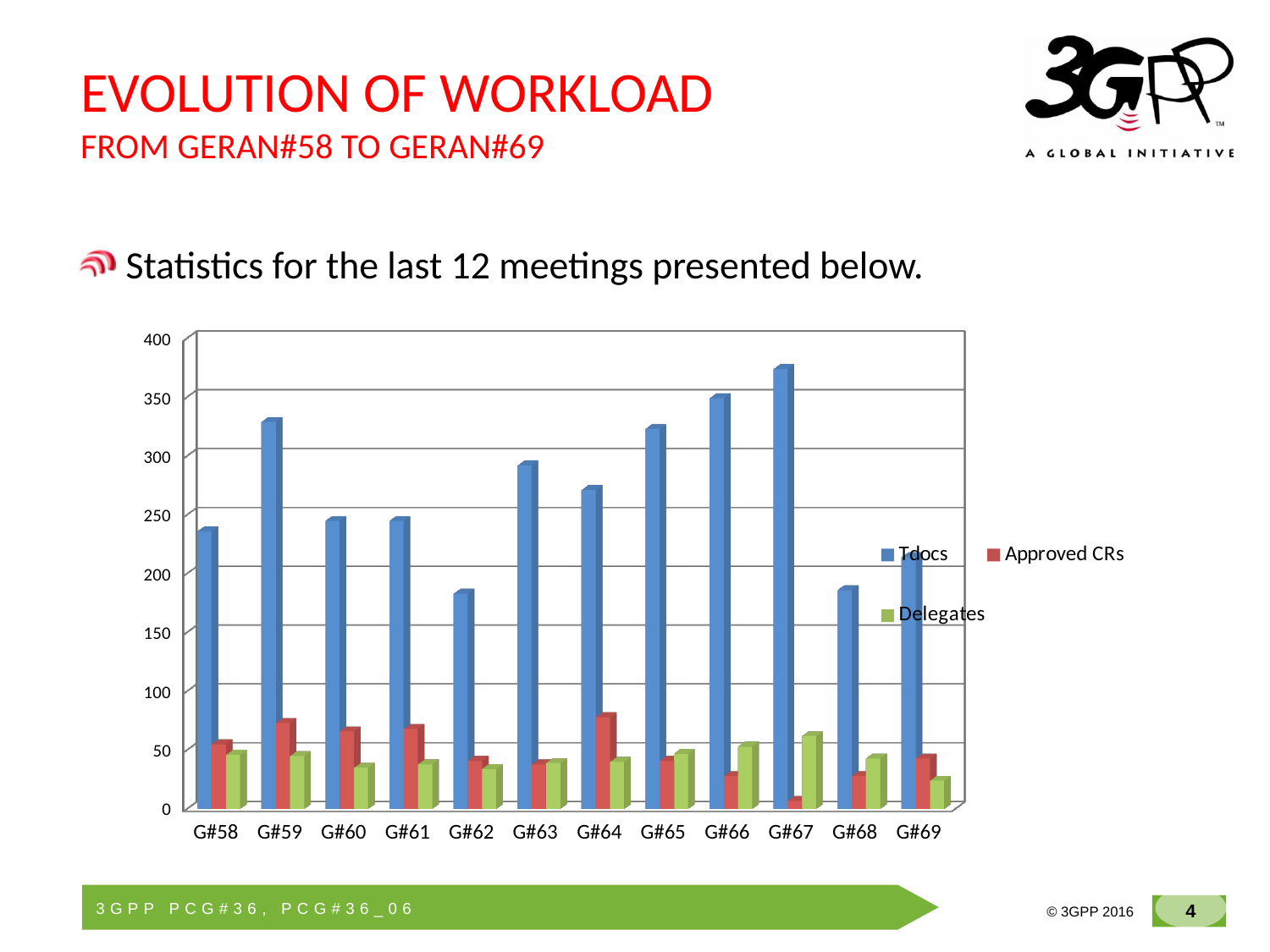

# EVOLUTION OF WORKLOAD FROM GERAN#58 TO GERAN#69
Statistics for the last 12 meetings presented below.

[unsupported chart]